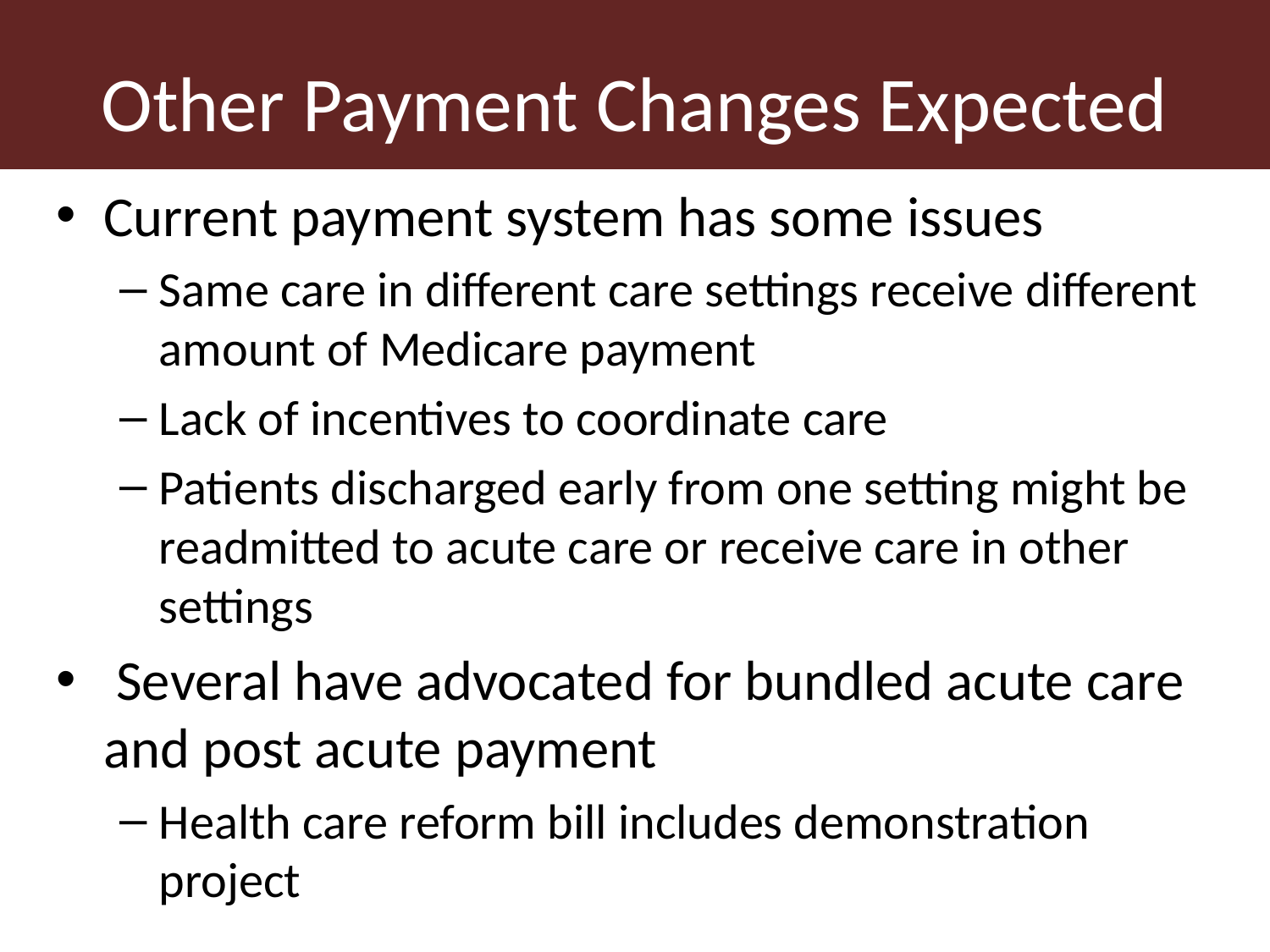

# Other Payment Changes Expected
Current payment system has some issues
Same care in different care settings receive different amount of Medicare payment
Lack of incentives to coordinate care
Patients discharged early from one setting might be readmitted to acute care or receive care in other settings
 Several have advocated for bundled acute care and post acute payment
Health care reform bill includes demonstration project